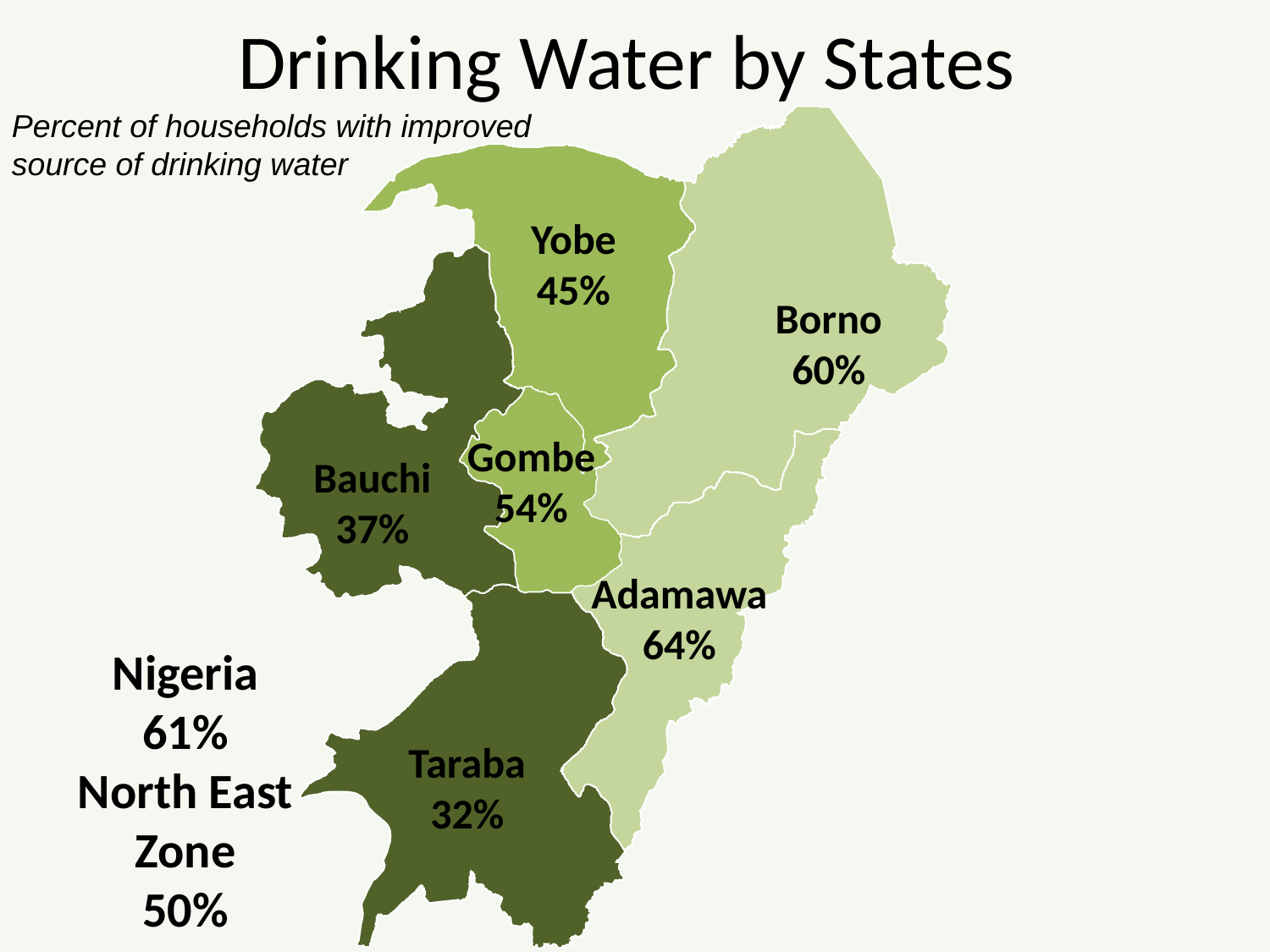

# Drinking Water by States
Percent of households with improved
source of drinking water

Yobe
45%
Borno
60%
Gombe
54%
Bauchi
37%
Adamawa
64%
Nigeria
61%
North East Zone
50%
Taraba
32%